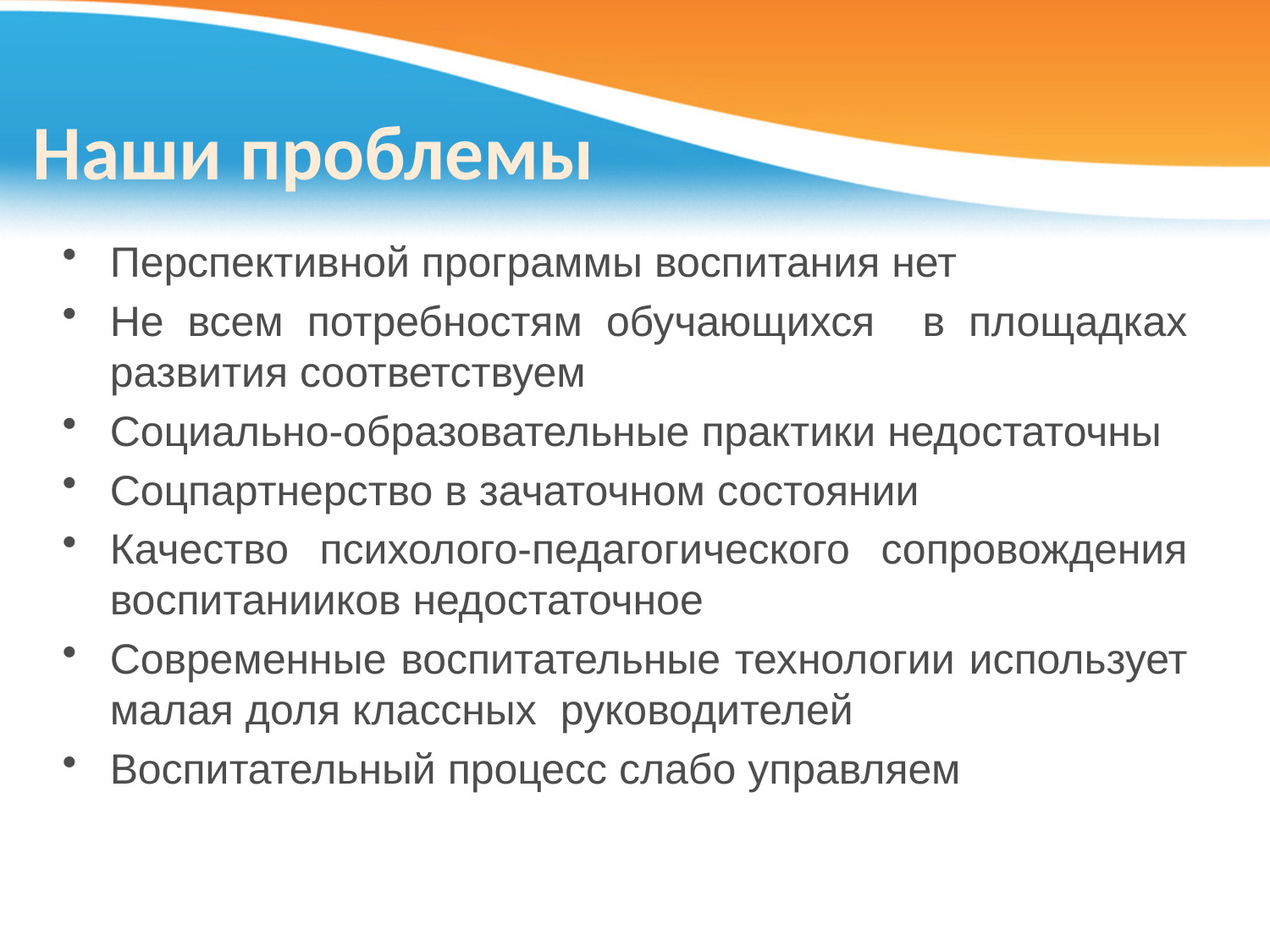

# Наши проблемы
Перспективной программы воспитания нет
Не всем потребностям обучающихся  в площадках развития соответствуем
Социально-образовательные практики недостаточны
Соцпартнерство в зачаточном состоянии
Качество психолого-педагогического сопровождения воспитанииков недостаточное
Современные воспитательные технологии использует малая доля классных  руководителей
Воспитательный процесс слабо управляем